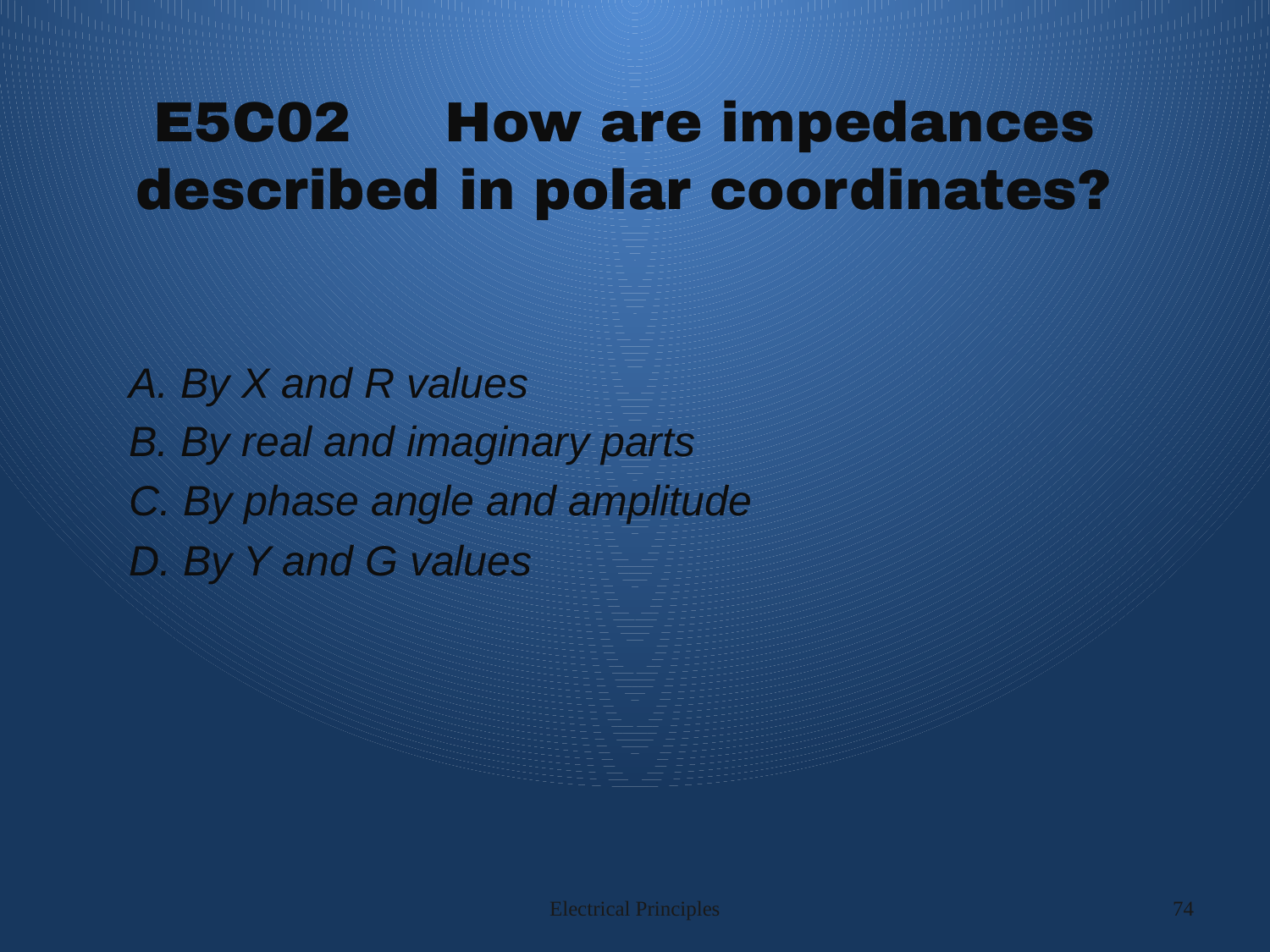

# E5C02     How are impedances described in polar coordinates?
A. By X and R values
B. By real and imaginary parts
C. By phase angle and amplitude
D. By Y and G values
Electrical Principles
74